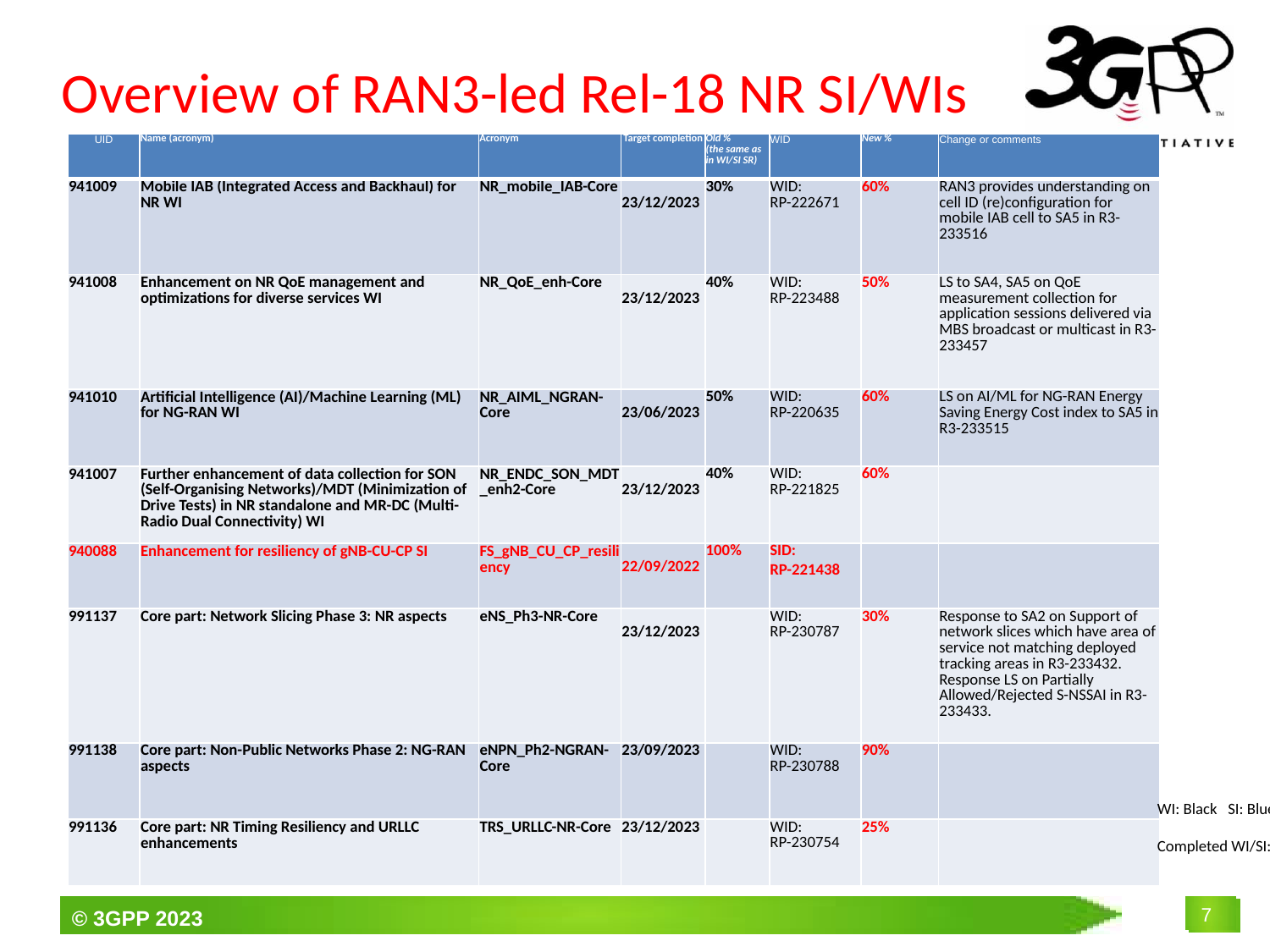

# Overview of RAN3-led Rel-18 NR SI/WIs
| UID | Name (acronym) | Acronym | Target completion | Old % (the same as in WI/SI SR) | WID | New % | Change or comments |
| --- | --- | --- | --- | --- | --- | --- | --- |
| 941009 | Mobile IAB (Integrated Access and Backhaul) for NR WI | NR\_mobile\_IAB-Core | 23/12/2023 | 30% | WID: RP-222671 | 60% | RAN3 provides understanding on cell ID (re)configuration for mobile IAB cell to SA5 in R3-233516 |
| 941008 | Enhancement on NR QoE management and optimizations for diverse services WI | NR\_QoE\_enh-Core | 23/12/2023 | 40% | WID: RP-223488 | 50% | LS to SA4, SA5 on QoE measurement collection for application sessions delivered via MBS broadcast or multicast in R3-233457 |
| 941010 | Artificial Intelligence (AI)/Machine Learning (ML) for NG-RAN WI | NR\_AIML\_NGRAN-Core | 23/06/2023 | 50% | WID: RP-220635 | 60% | LS on AI/ML for NG-RAN Energy Saving Energy Cost index to SA5 in R3-233515 |
| 941007 | Further enhancement of data collection for SON (Self-Organising Networks)/MDT (Minimization of Drive Tests) in NR standalone and MR-DC (Multi-Radio Dual Connectivity) WI | NR\_ENDC\_SON\_MDT\_enh2-Core | 23/12/2023 | 40% | WID: RP-221825 | 60% |  |
| 940088 | Enhancement for resiliency of gNB-CU-CP SI | FS\_gNB\_CU\_CP\_resiliency | 22/09/2022 | 100% | SID: RP-221438 |  |  |
| 991137 | Core part: Network Slicing Phase 3: NR aspects | eNS\_Ph3-NR-Core | 23/12/2023 |  | WID: RP-230787 | 30% | Response to SA2 on Support of network slices which have area of service not matching deployed tracking areas in R3-233432. Response LS on Partially Allowed/Rejected S-NSSAI in R3-233433. |
| 991138 | Core part: Non-Public Networks Phase 2: NG-RAN aspects | eNPN\_Ph2-NGRAN-Core | 23/09/2023 |  | WID: RP-230788 | 90% |  |
| 991136 | Core part: NR Timing Resiliency and URLLC enhancements | TRS\_URLLC-NR-Core | 23/12/2023 |  | WID: RP-230754 | 25% |  |

WI: Black   SI: Blue
Completed WI/SI: Red